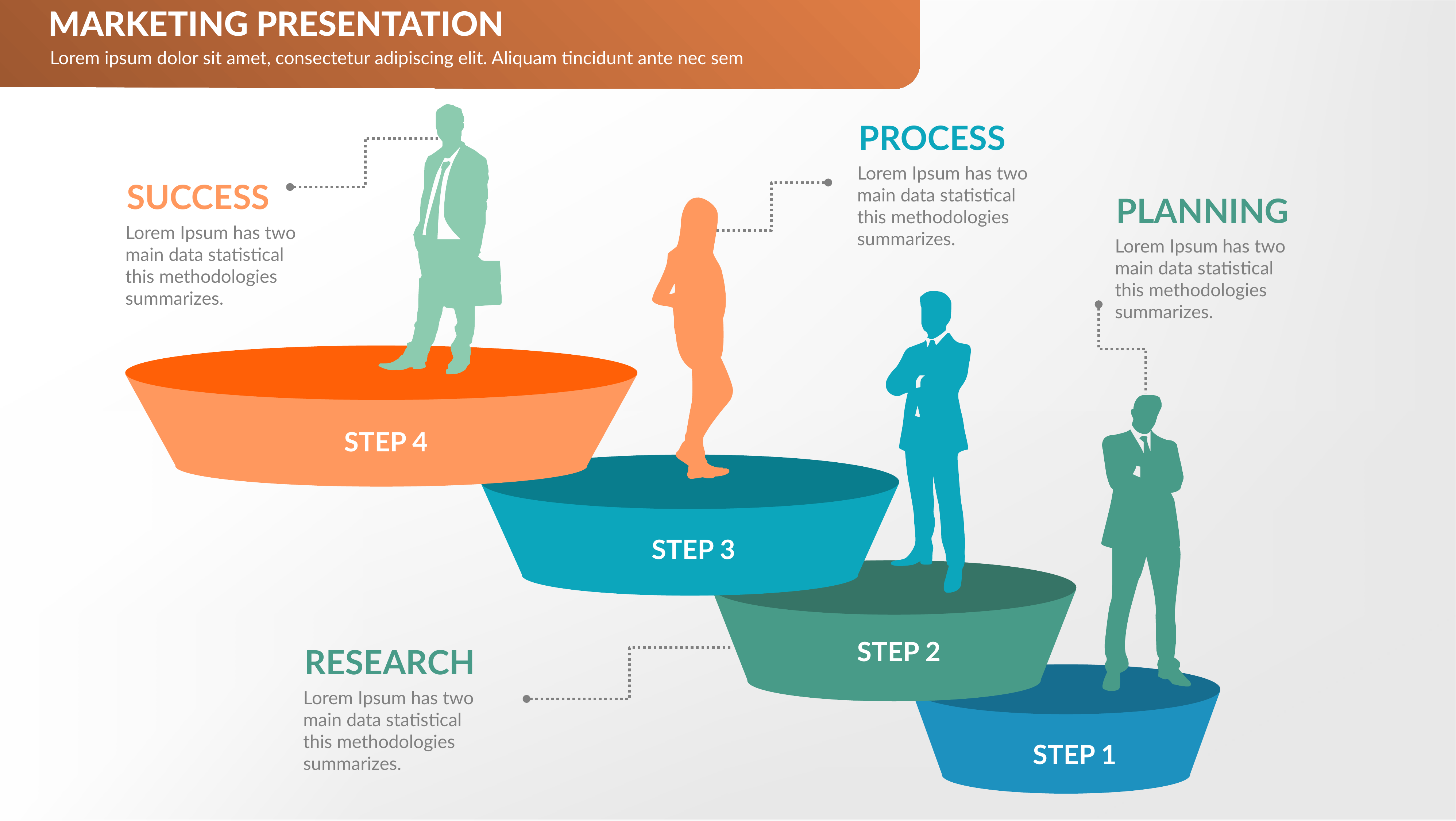

MARKETING PRESENTATION
Lorem ipsum dolor sit amet, consectetur adipiscing elit. Aliquam tincidunt ante nec sem

PROCESS
Lorem Ipsum has two main data statistical this methodologies summarizes.
SUCCESS
PLANNING

Lorem Ipsum has two main data statistical this methodologies summarizes.
Lorem Ipsum has two main data statistical this methodologies summarizes.

STEP 4

STEP 3

STEP 2
RESEARCH

Lorem Ipsum has two main data statistical this methodologies summarizes.
STEP 1